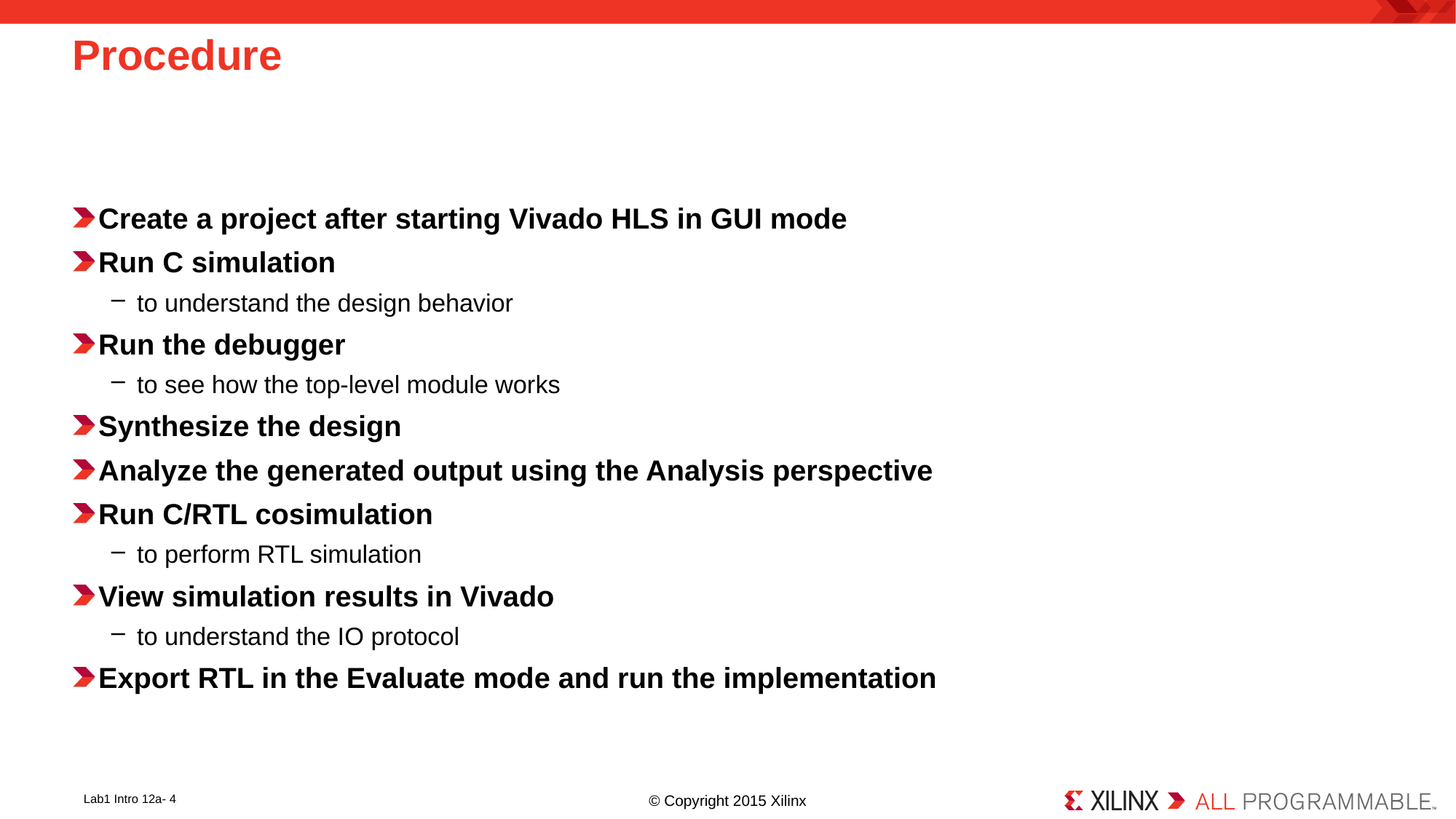

# Procedure
Create a project after starting Vivado HLS in GUI mode
Run C simulation
to understand the design behavior
Run the debugger
to see how the top-level module works
Synthesize the design
Analyze the generated output using the Analysis perspective
Run C/RTL cosimulation
to perform RTL simulation
View simulation results in Vivado
to understand the IO protocol
Export RTL in the Evaluate mode and run the implementation

Lab1 Intro 12a- 4
© Copyright 2015 Xilinx